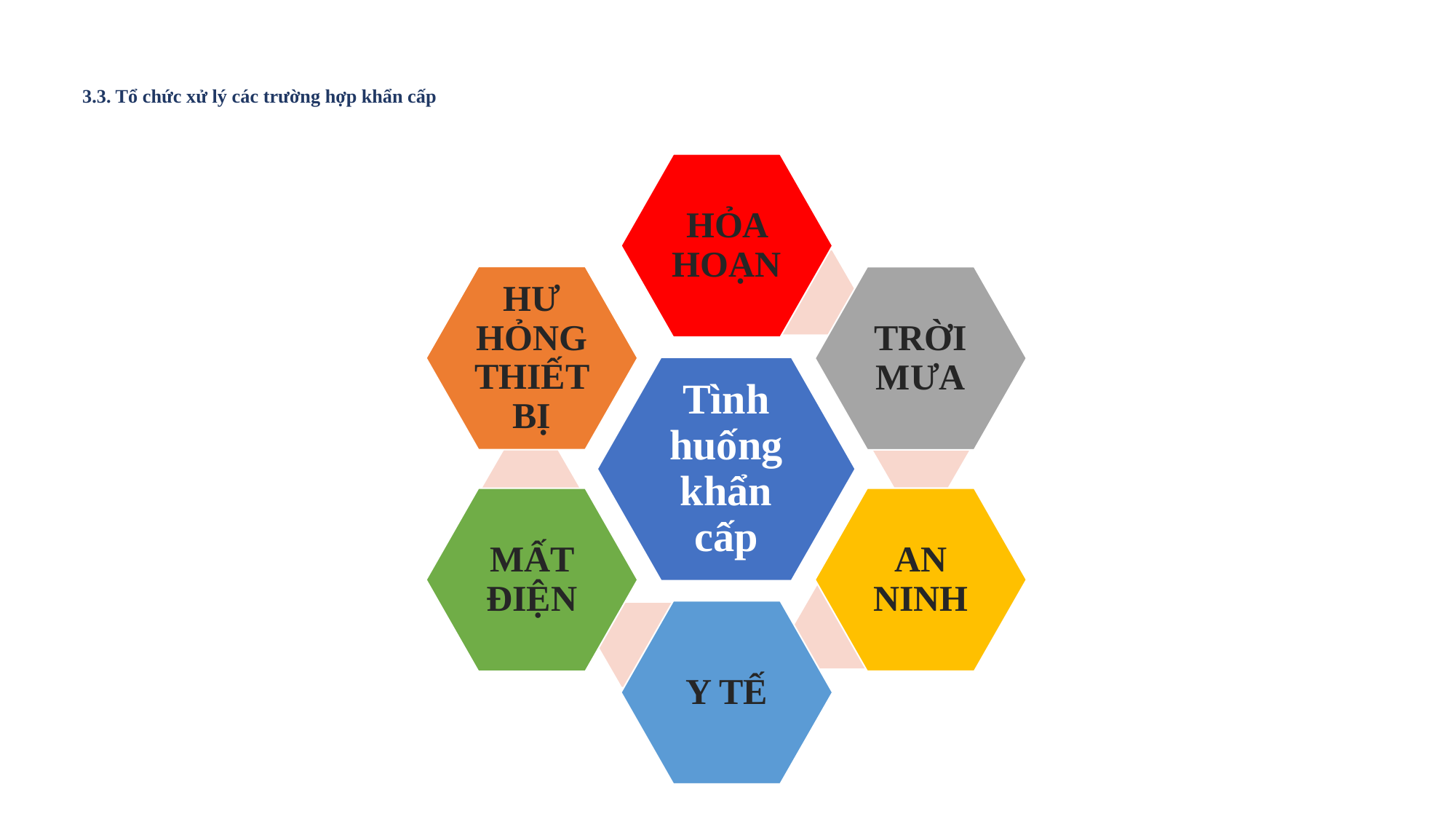

# 3.3. Tổ chức xử lý các trường hợp khẩn cấp
Tình huống khẩn cấp
HỎA HOẠN
TRỜI MƯA
AN NINH
Y TẾ
MẤT ĐIỆN
HƯ HỎNG THIẾT BỊ